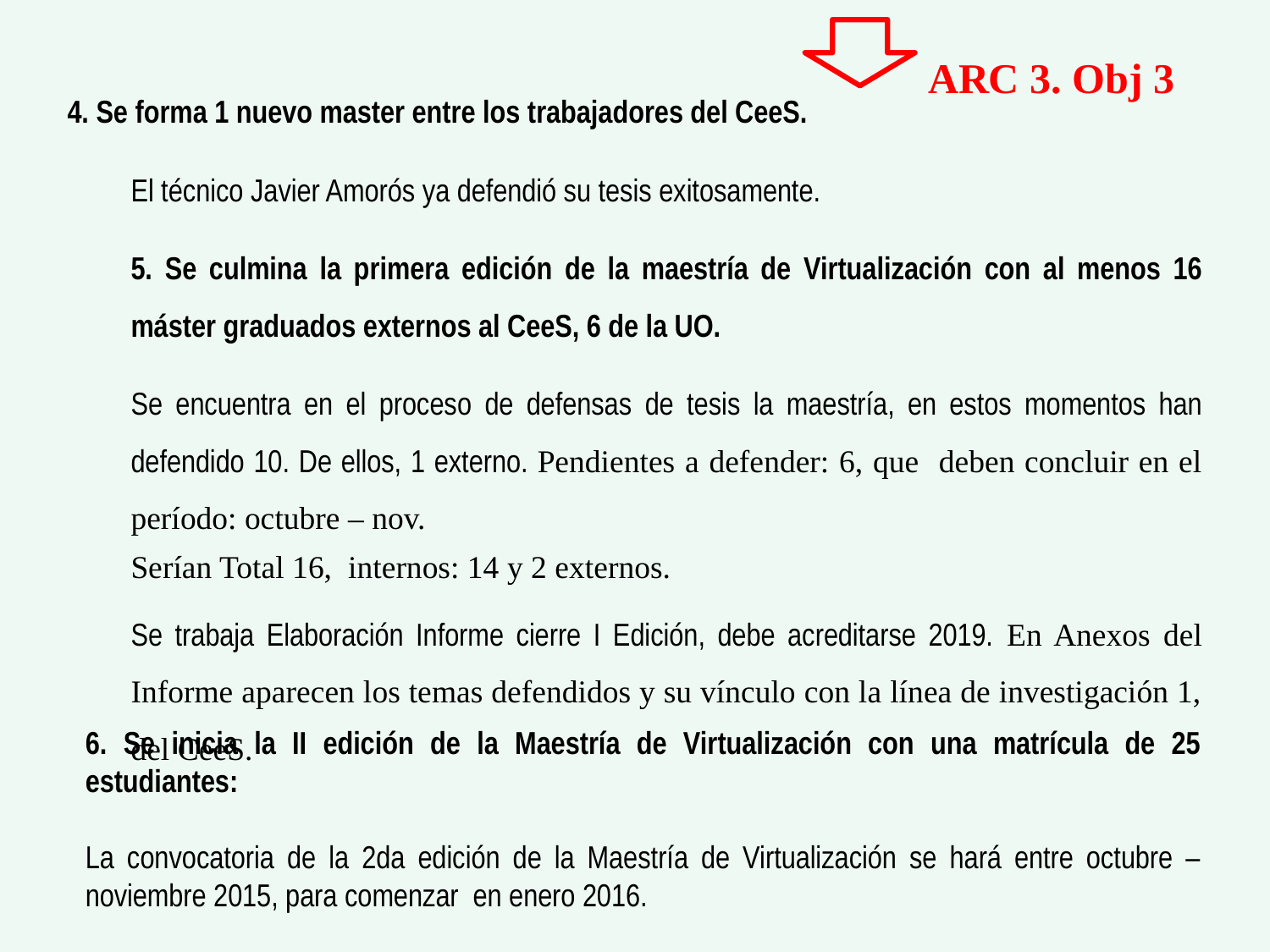

ARC 3. Obj 3
4. Se forma 1 nuevo master entre los trabajadores del CeeS.
El técnico Javier Amorós ya defendió su tesis exitosamente.
5. Se culmina la primera edición de la maestría de Virtualización con al menos 16 máster graduados externos al CeeS, 6 de la UO.
Se encuentra en el proceso de defensas de tesis la maestría, en estos momentos han defendido 10. De ellos, 1 externo. Pendientes a defender: 6, que  deben concluir en el período: octubre – nov.
Serían Total 16,  internos: 14 y 2 externos.
Se trabaja Elaboración Informe cierre I Edición, debe acreditarse 2019. En Anexos del Informe aparecen los temas defendidos y su vínculo con la línea de investigación 1, del CeeS.

6. Se inicia la II edición de la Maestría de Virtualización con una matrícula de 25 estudiantes:

La convocatoria de la 2da edición de la Maestría de Virtualización se hará entre octubre – noviembre 2015, para comenzar  en enero 2016.